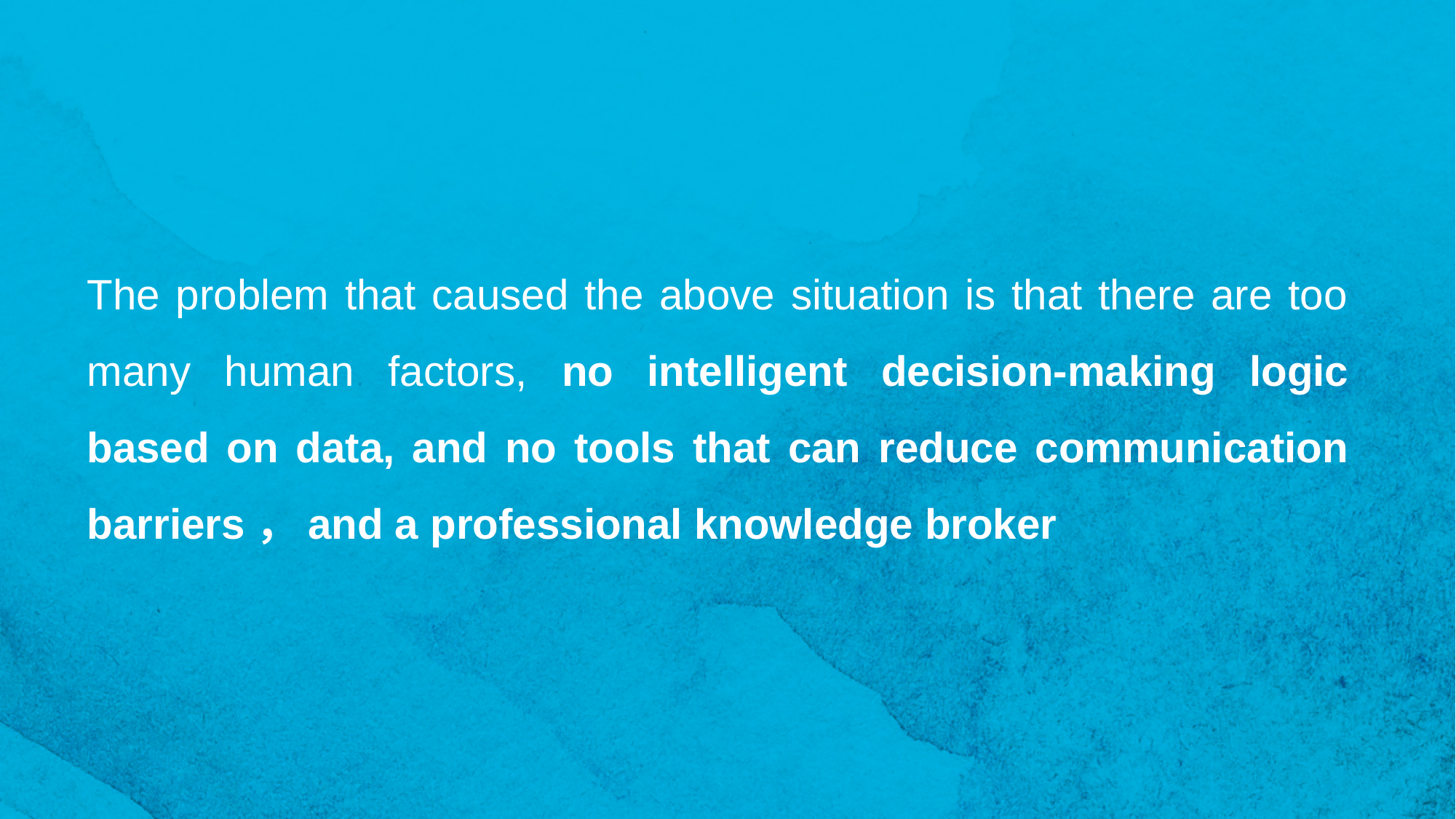

The problem that caused the above situation is that there are too many human factors, no intelligent decision-making logic based on data, and no tools that can reduce communication barriers，and a professional knowledge broker